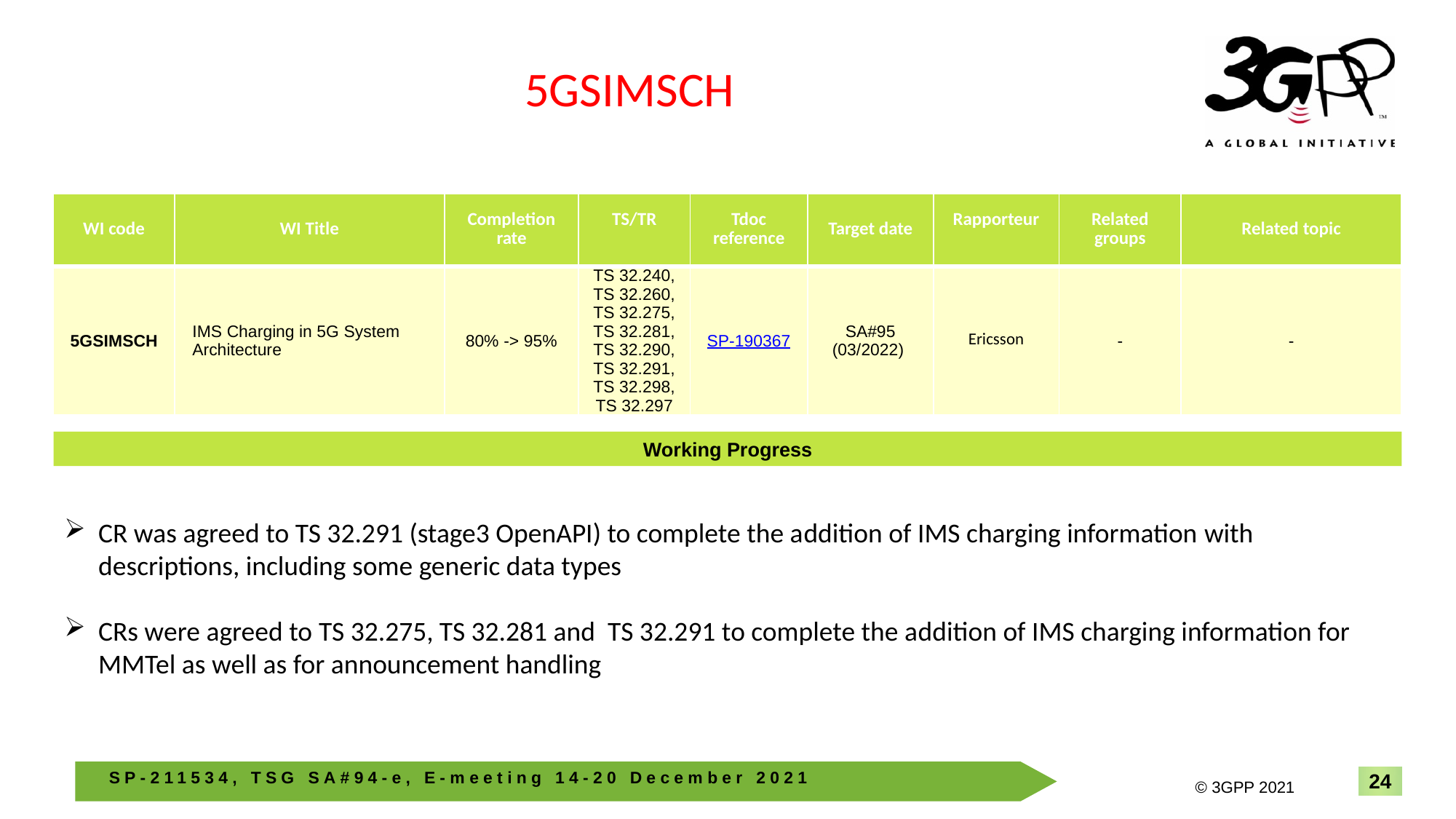

5GSIMSCH
| WI code | WI Title | Completion rate | TS/TR | Tdoc reference | Target date | Rapporteur | Related groups | Related topic |
| --- | --- | --- | --- | --- | --- | --- | --- | --- |
| 5GSIMSCH | IMS Charging in 5G System Architecture | 80% -> 95% | TS 32.240, TS 32.260, TS 32.275, TS 32.281, TS 32.290, TS 32.291, TS 32.298, TS 32.297 | SP-190367 | SA#95 (03/2022) | Ericsson | - | - |
Working Progress
CR was agreed to TS 32.291 (stage3 OpenAPI) to complete the addition of IMS charging information with descriptions, including some generic data types

CRs were agreed to TS 32.275, TS 32.281 and  TS 32.291 to complete the addition of IMS charging information for MMTel as well as for announcement handling